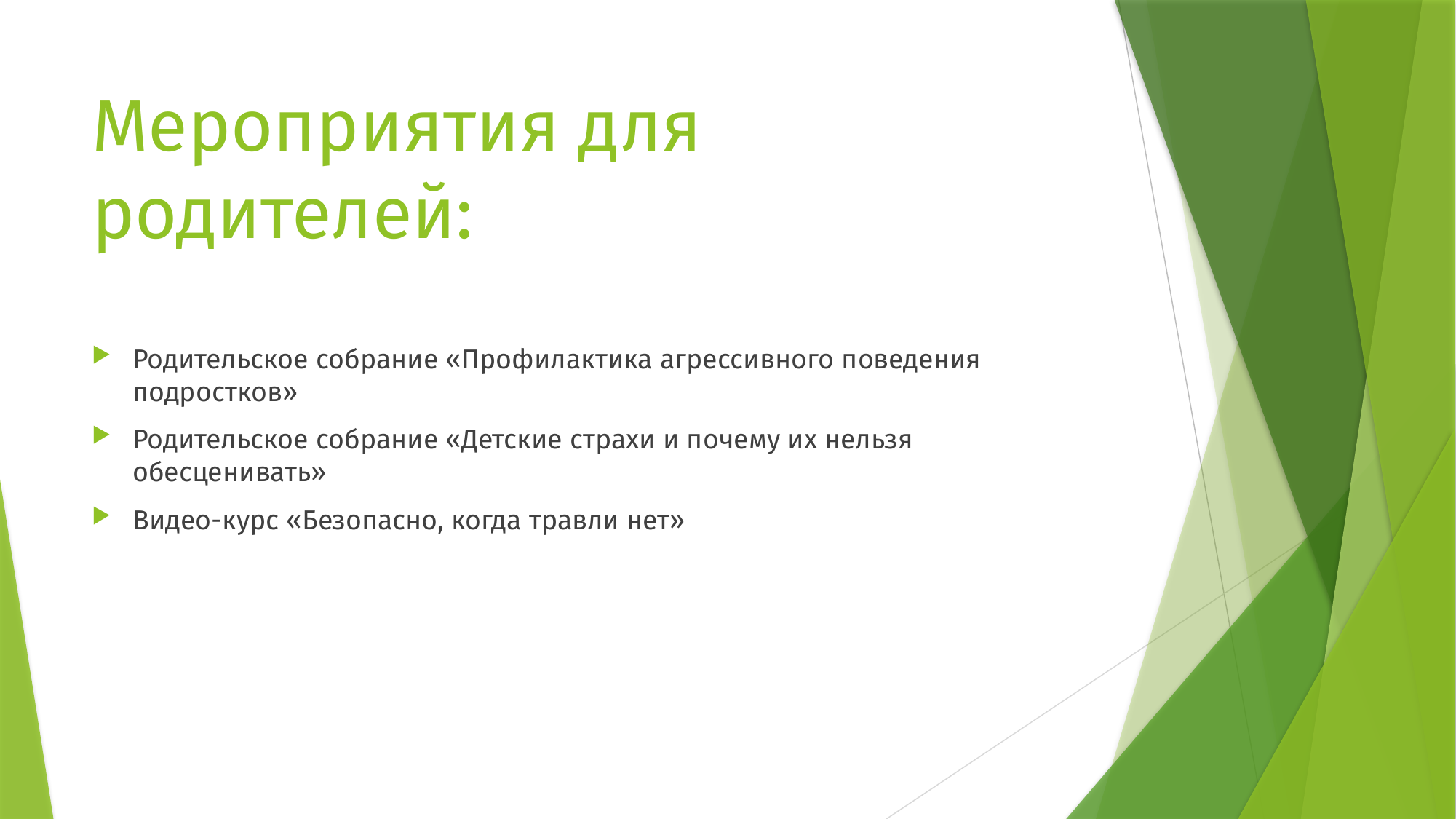

# Мероприятия для родителей:
Родительское собрание «Профилактика агрессивного поведения подростков»
Родительское собрание «Детские страхи и почему их нельзя обесценивать»
Видео-курс «Безопасно, когда травли нет»